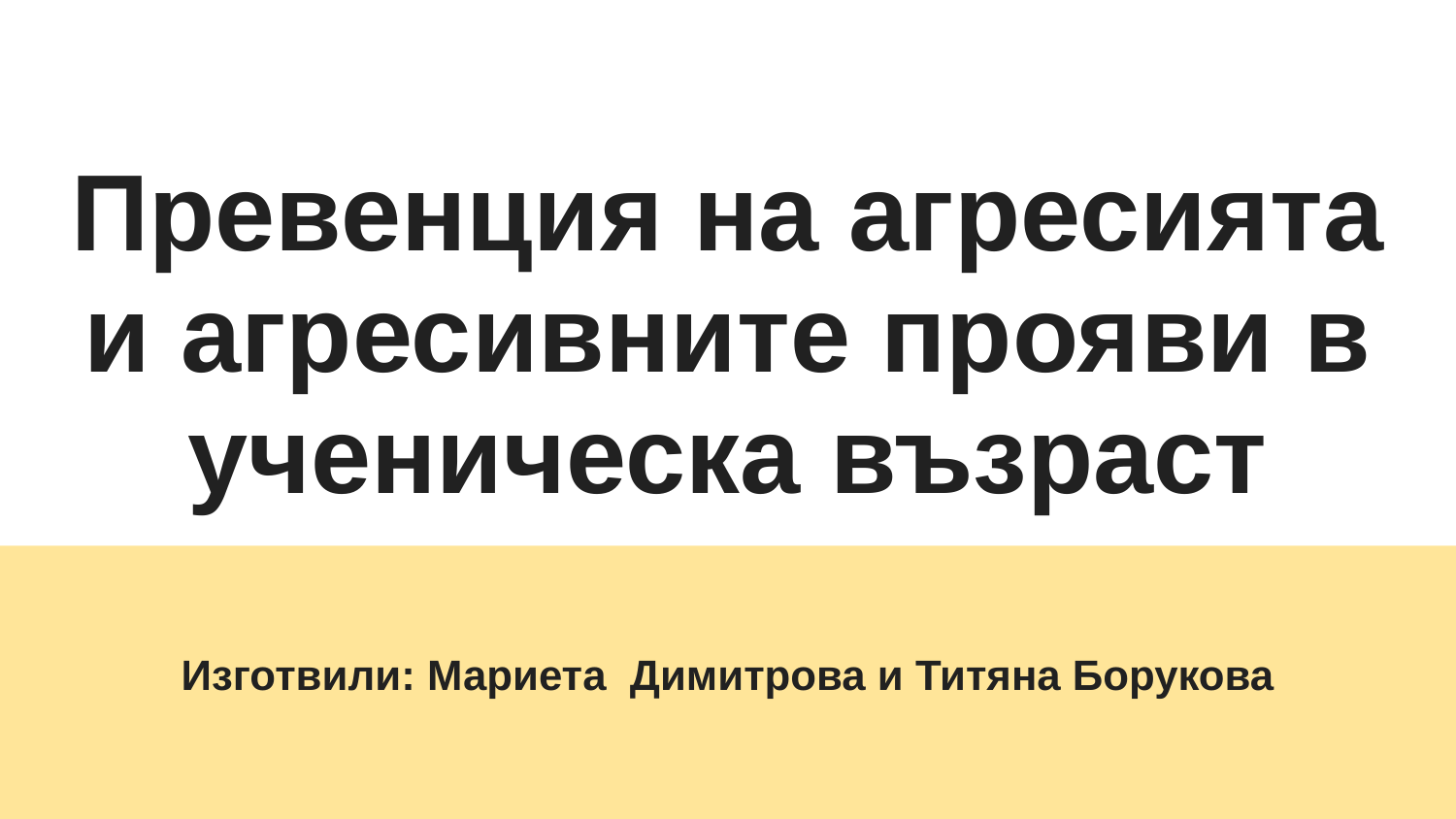

# Превенция на агресията и агресивните прояви в ученическа възраст

Изготвили: Мариета  Димитрова и Титяна Борукова